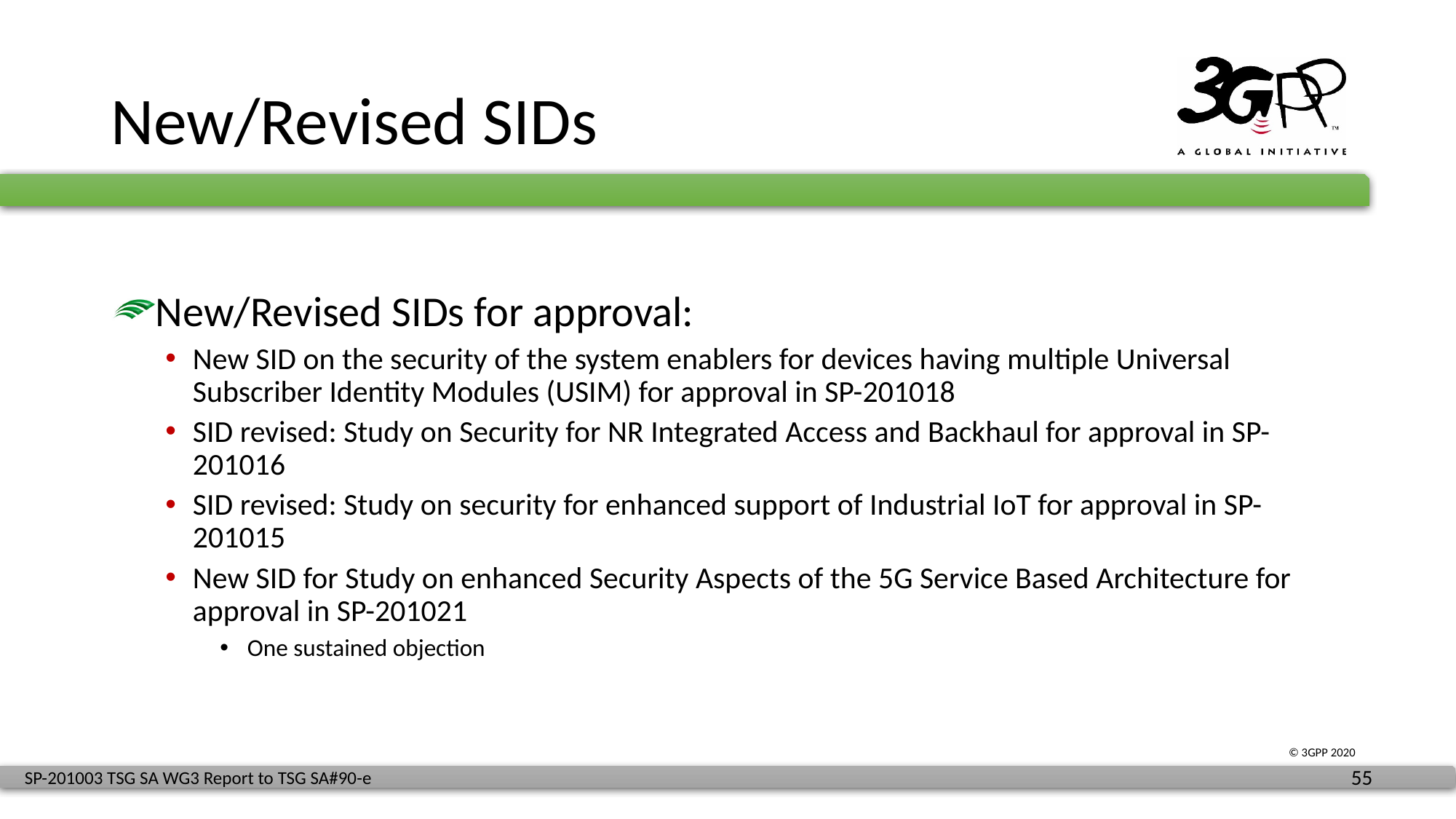

# New/Revised SIDs

New/Revised SIDs for approval:
New SID on the security of the system enablers for devices having multiple Universal Subscriber Identity Modules (USIM) for approval in SP-201018
SID revised: Study on Security for NR Integrated Access and Backhaul for approval in SP-201016
SID revised: Study on security for enhanced support of Industrial IoT for approval in SP-201015
New SID for Study on enhanced Security Aspects of the 5G Service Based Architecture for approval in SP-201021
One sustained objection